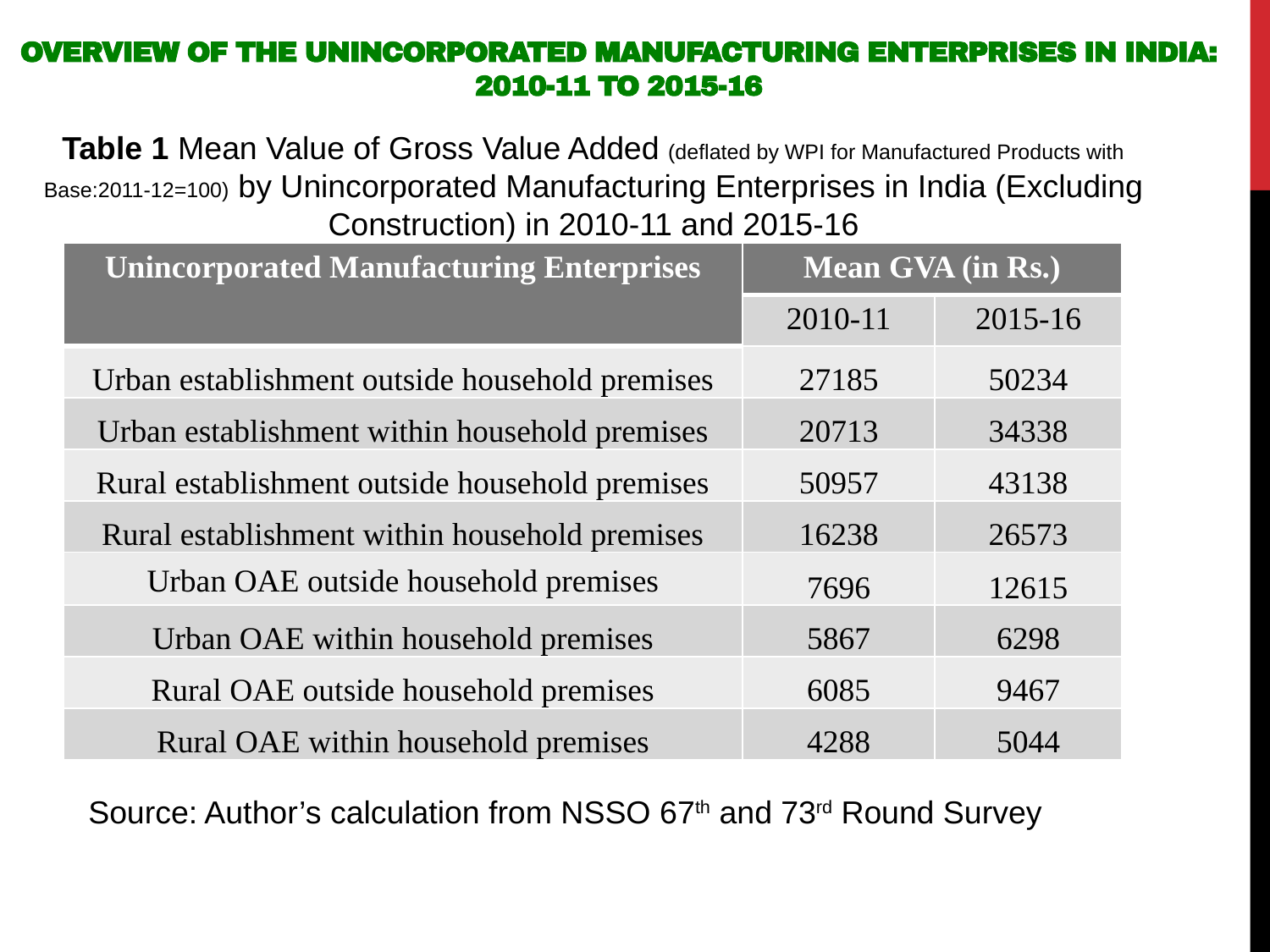

# overview of the unincorporated manufacturing enterprises in India: 2010-11 to 2015-16
Table 1 Mean Value of Gross Value Added (deflated by WPI for Manufactured Products with Base:2011-12=100) by Unincorporated Manufacturing Enterprises in India (Excluding Construction) in 2010-11 and 2015-16
| Unincorporated Manufacturing Enterprises | Mean GVA (in Rs.) |  |
| --- | --- | --- |
|  | 2010-11 | 2015-16 |
| Urban establishment outside household premises | 27185 | 50234 |
| Urban establishment within household premises | 20713 | 34338 |
| Rural establishment outside household premises | 50957 | 43138 |
| Rural establishment within household premises | 16238 | 26573 |
| Urban OAE outside household premises | 7696 | 12615 |
| Urban OAE within household premises | 5867 | 6298 |
| Rural OAE outside household premises | 6085 | 9467 |
| Rural OAE within household premises | 4288 | 5044 |
Source: Author’s calculation from NSSO 67th and 73rd Round Survey